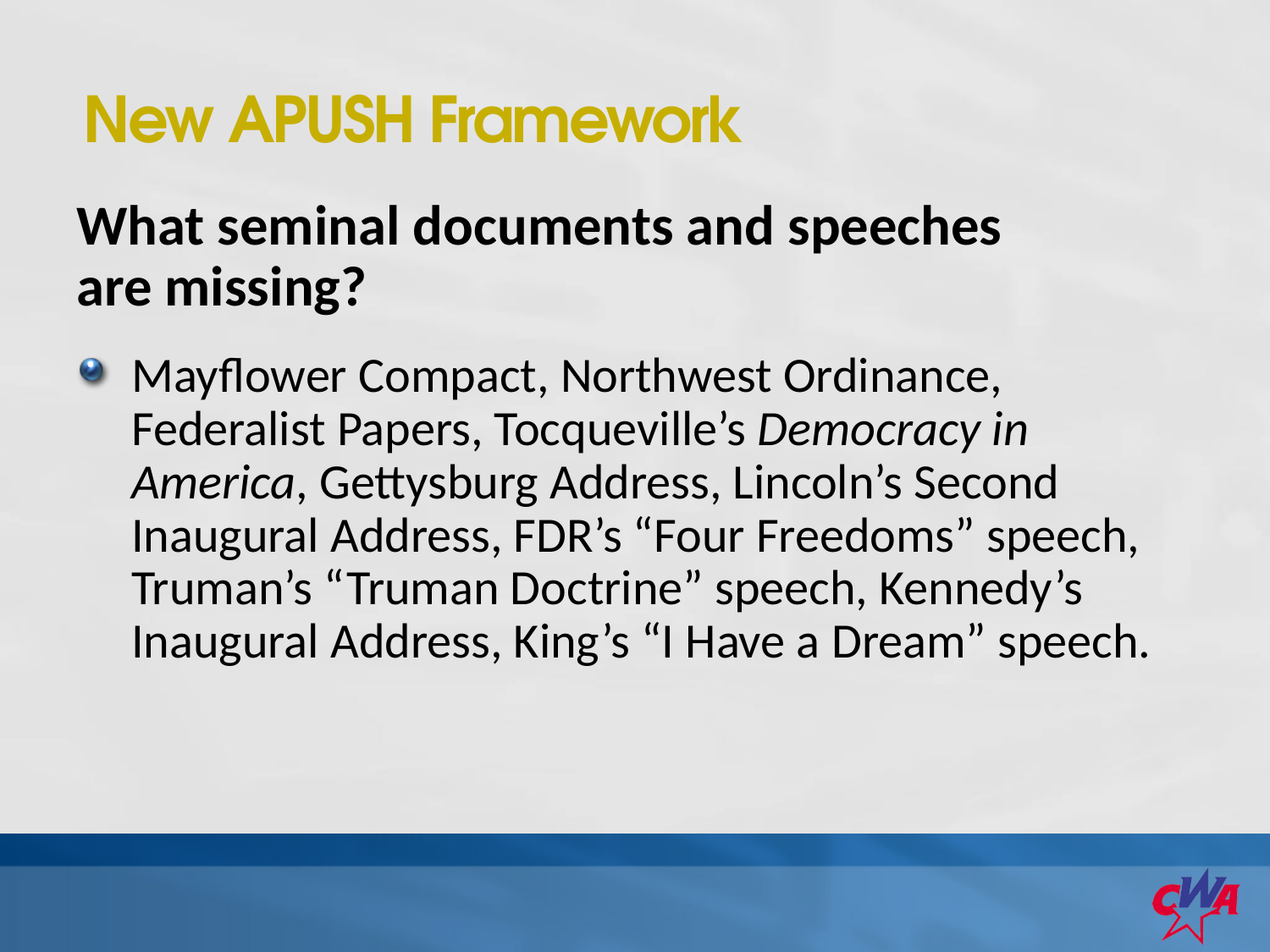

New APUSH Framework
What seminal documents and speeches
are missing?
Mayflower Compact, Northwest Ordinance, Federalist Papers, Tocqueville’s Democracy in America, Gettysburg Address, Lincoln’s Second Inaugural Address, FDR’s “Four Freedoms” speech, Truman’s “Truman Doctrine” speech, Kennedy’s Inaugural Address, King’s “I Have a Dream” speech.